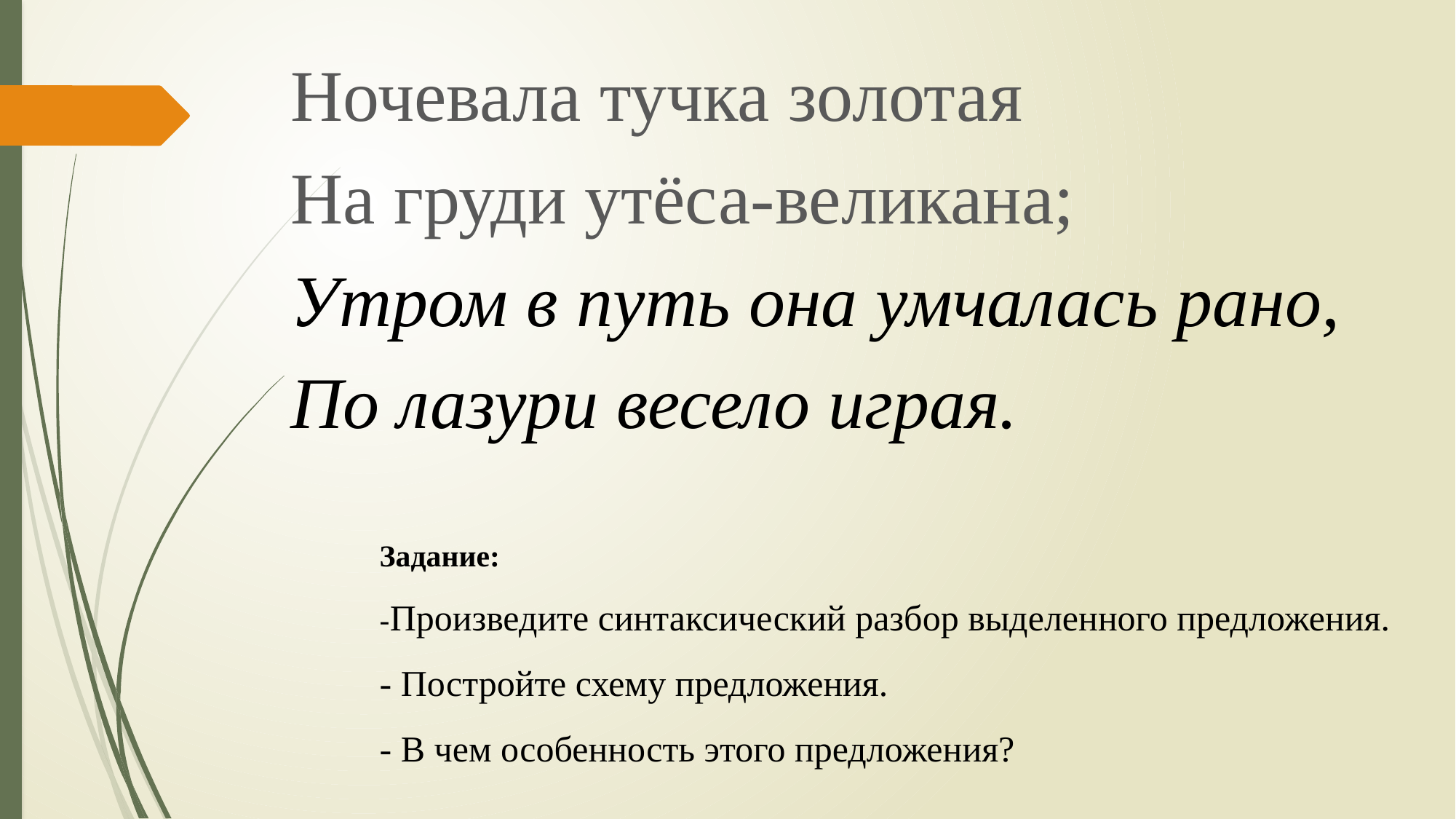

Ночевала тучка золотая
На груди утёса-великана;
Утром в путь она умчалась рано,
По лазури весело играя.

Задание:
-Произведите синтаксический разбор выделенного предложения.
- Постройте схему предложения.
- В чем особенность этого предложения?